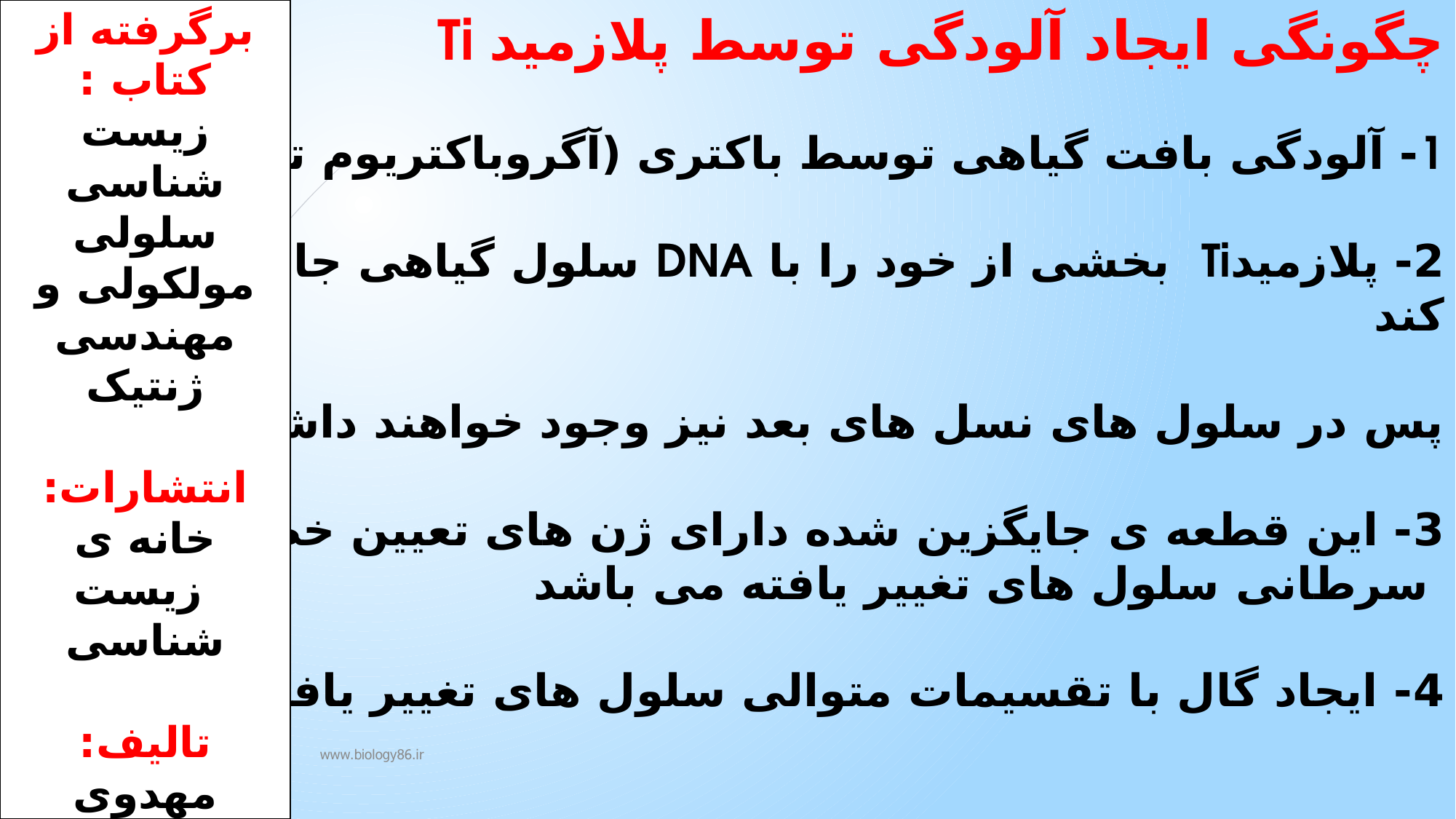

# چگونگی ایجاد آلودگی توسط پلازمیدTi 1- آلودگی بافت گیاهی توسط باکتری (آگروباکتریوم تومفاسینس) 2- پلازمیدTi  بخشی از خود را با DNA سلول گیاهی جایگزین می کند پس در سلول های نسل های بعد نیز وجود خواهند داشت 3- این قطعه ی جایگزین شده دارای ژن های تعیین خصوصیات سرطانی سلول های تغییر یافته می باشد 4- ایجاد گال با تقسیمات متوالی سلول های تغییر یافته
((بیشتر بدانید))

برگرفته از کتاب :
زیست شناسی سلولی مولکولی و مهندسی ژنتیک

انتشارات: خانه ی
 زیست شناسی

تالیف:
مهدوی
اردستانی
موسوی
صادقی زاده
www.biology86.ir